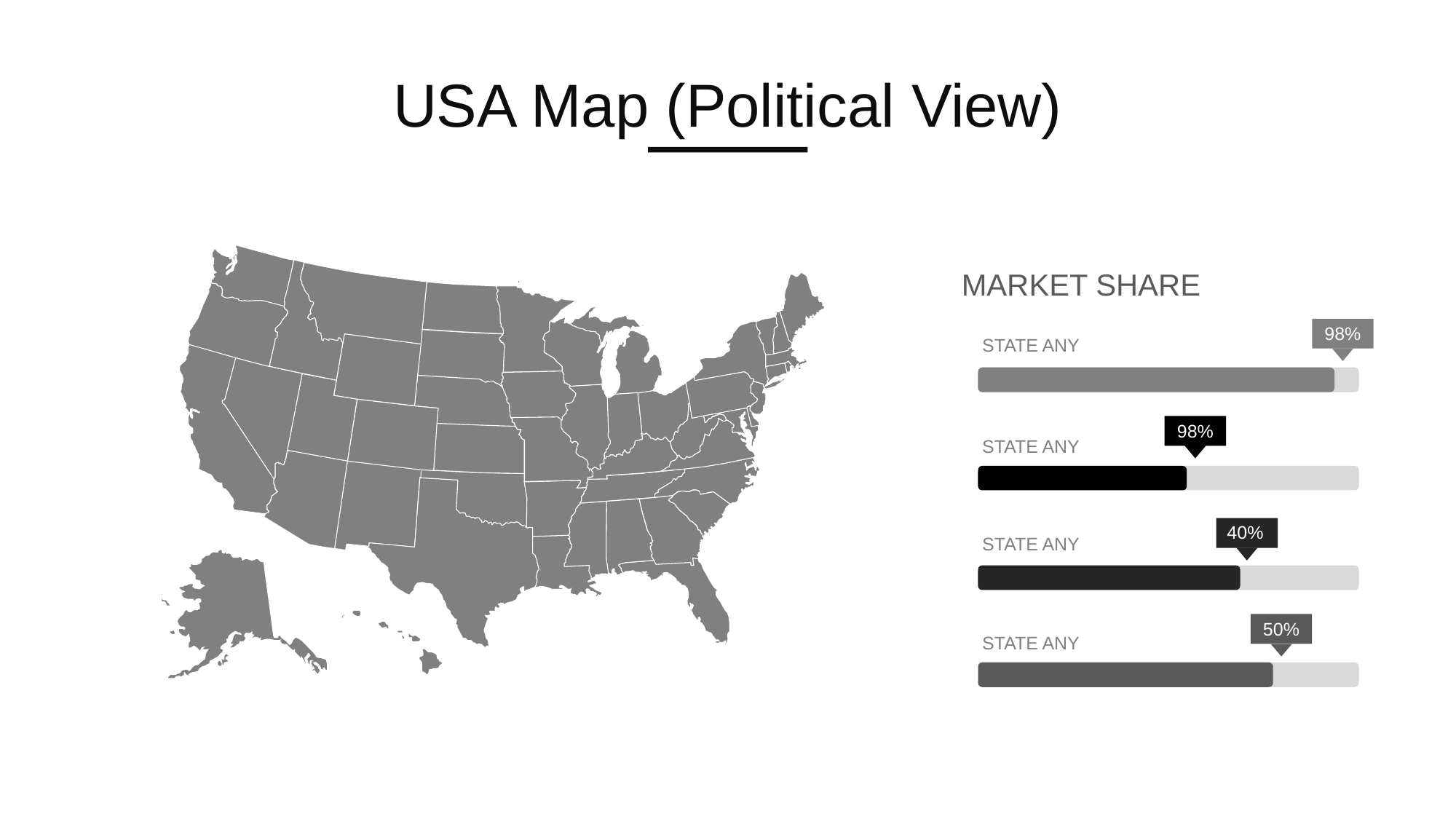

USA Map (Political View)

MARKET SHARE

98%
STATE ANY

98%
STATE ANY

40%

STATE ANY

50%

STATE ANY